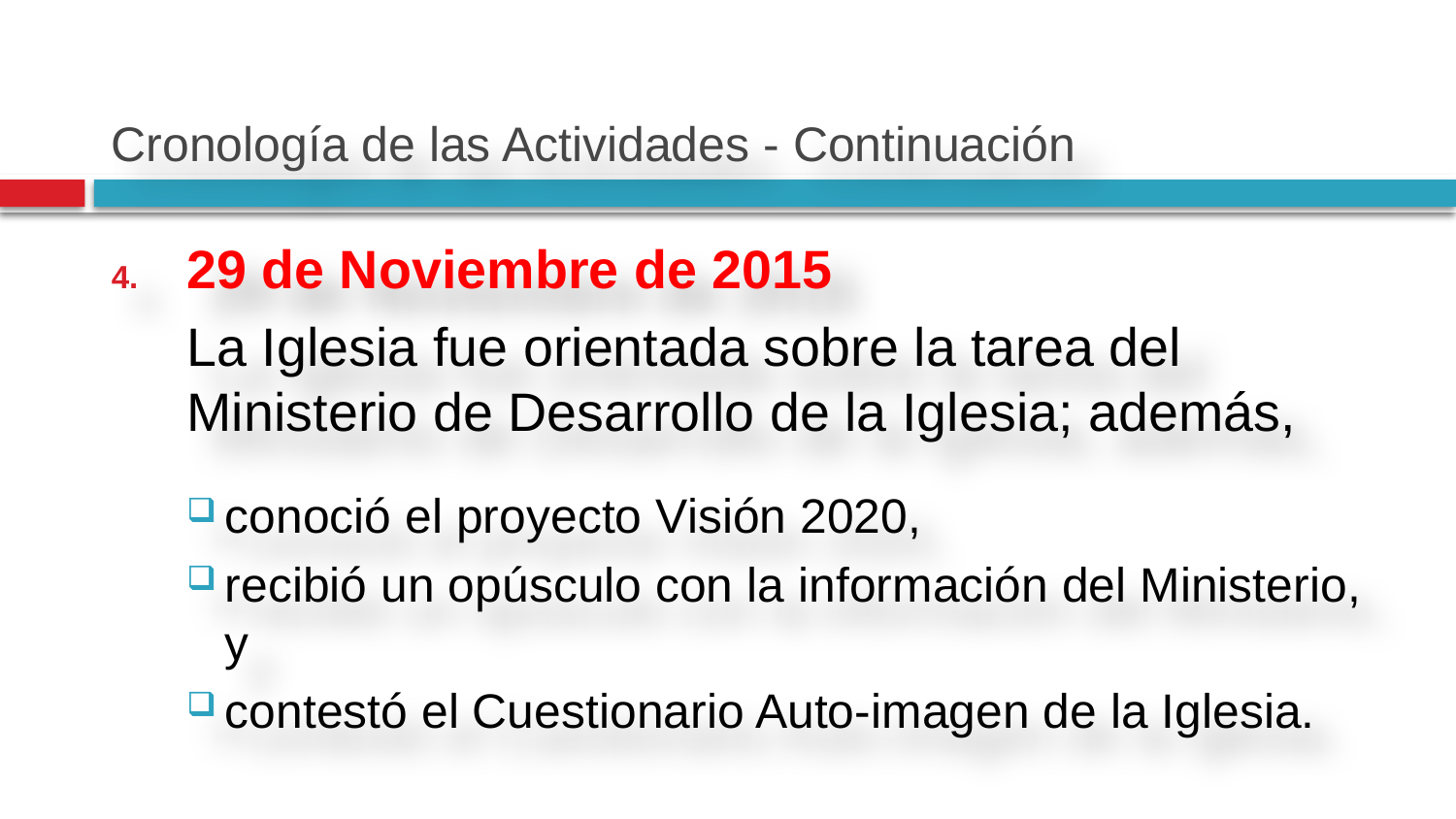

# Cronología de las Actividades - Continuación
29 de Noviembre de 2015
La Iglesia fue orientada sobre la tarea del Ministerio de Desarrollo de la Iglesia; además,

conoció el proyecto Visión 2020,
recibió un opúsculo con la información del Ministerio, y
contestó el Cuestionario Auto-imagen de la Iglesia.